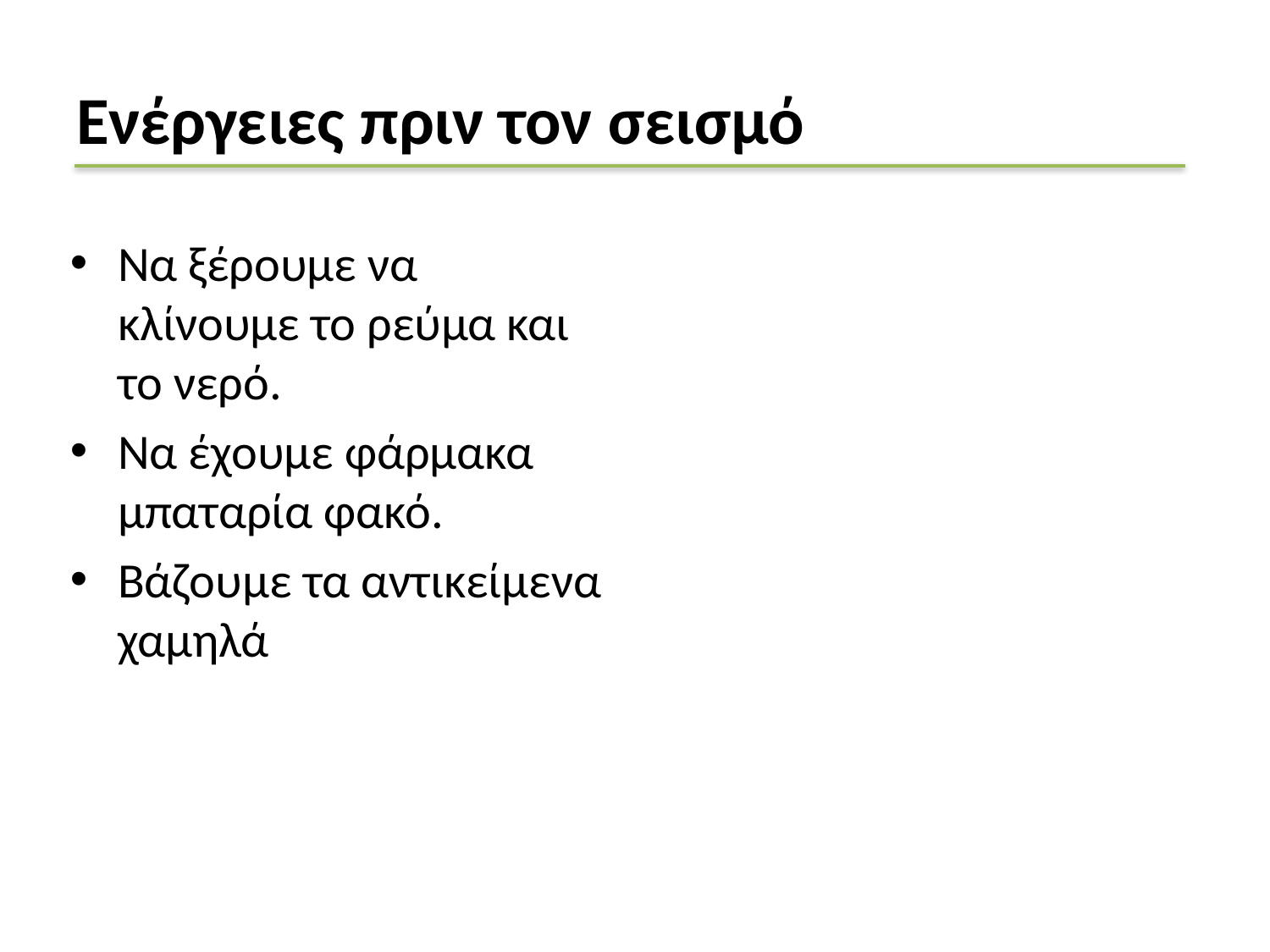

# Ενέργειες πριν τον σεισμό

Να ξέρουμε να κλίνουμε το ρεύμα και το νερό.
Να έχουμε φάρμακα μπαταρία φακό.
Βάζουμε τα αντικείμενα χαμηλά